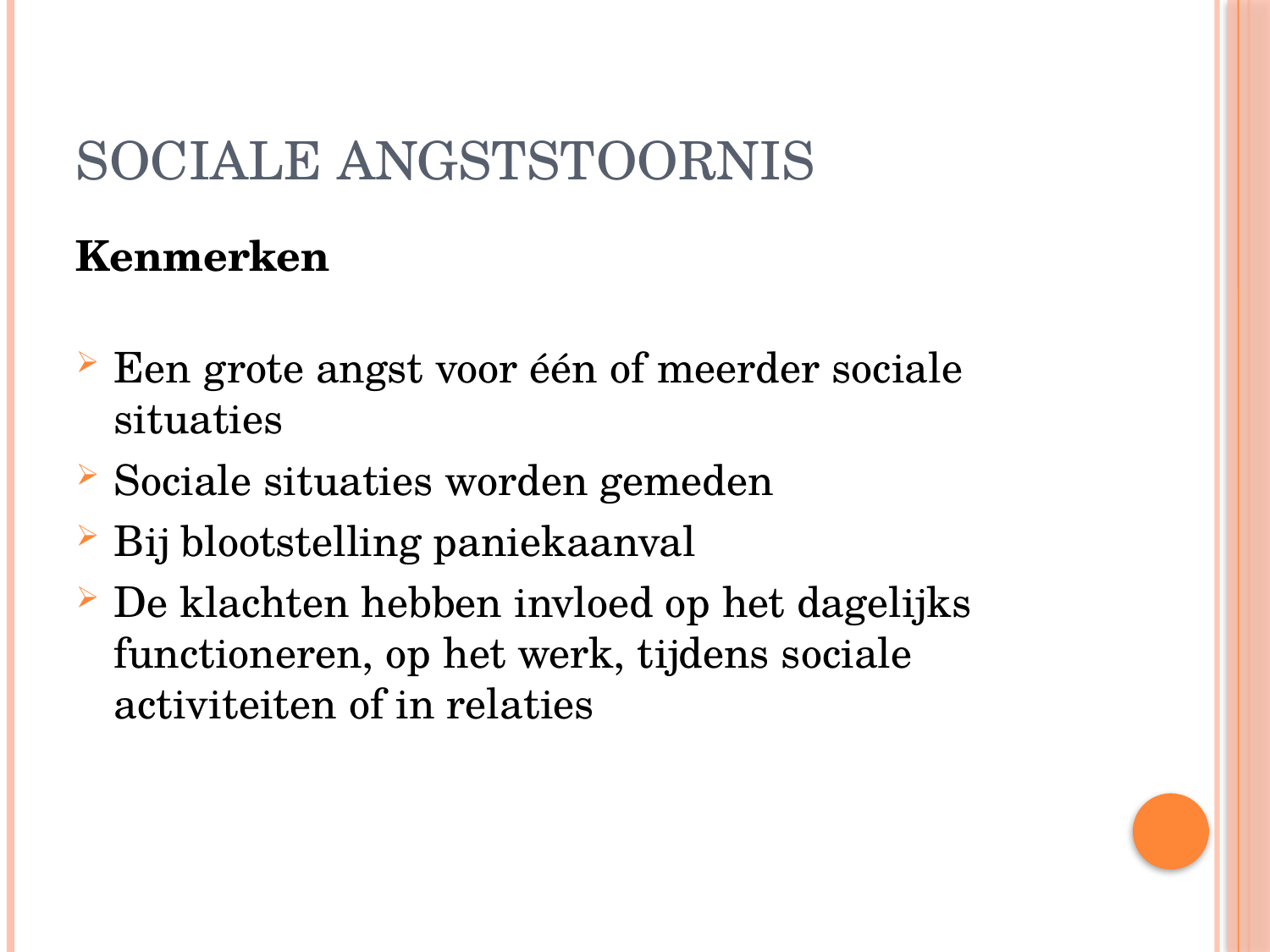

# Sociale angststoornis
Kenmerken
Een grote angst voor één of meerder sociale situaties
Sociale situaties worden gemeden
Bij blootstelling paniekaanval
De klachten hebben invloed op het dagelijks functioneren, op het werk, tijdens sociale activiteiten of in relaties